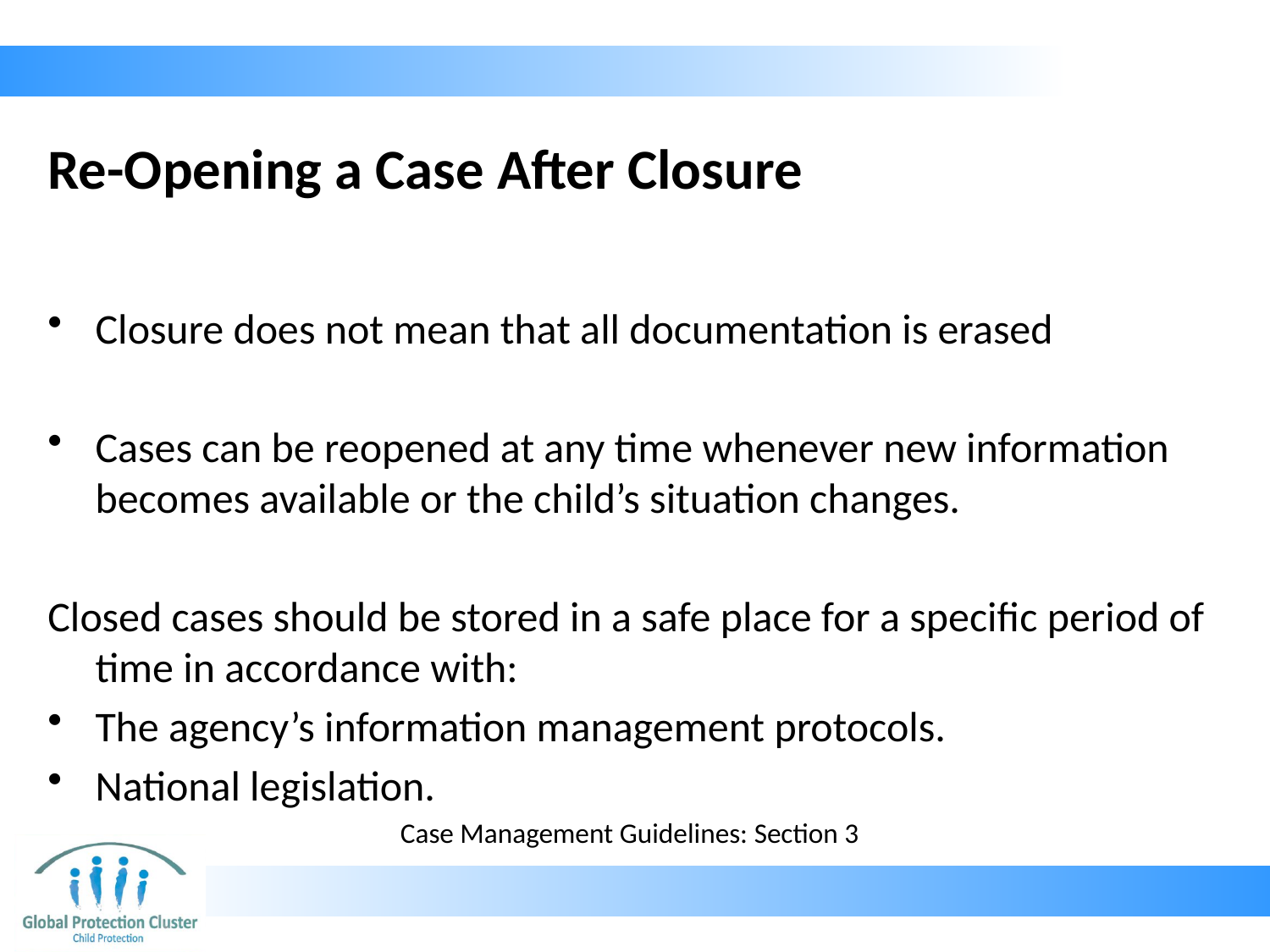

# Re-Opening a Case After Closure

Closure does not mean that all documentation is erased

Cases can be reopened at any time whenever new information becomes available or the child’s situation changes.

Closed cases should be stored in a safe place for a specific period of time in accordance with:
The agency’s information management protocols.
National legislation.
Case Management Guidelines: Section 3